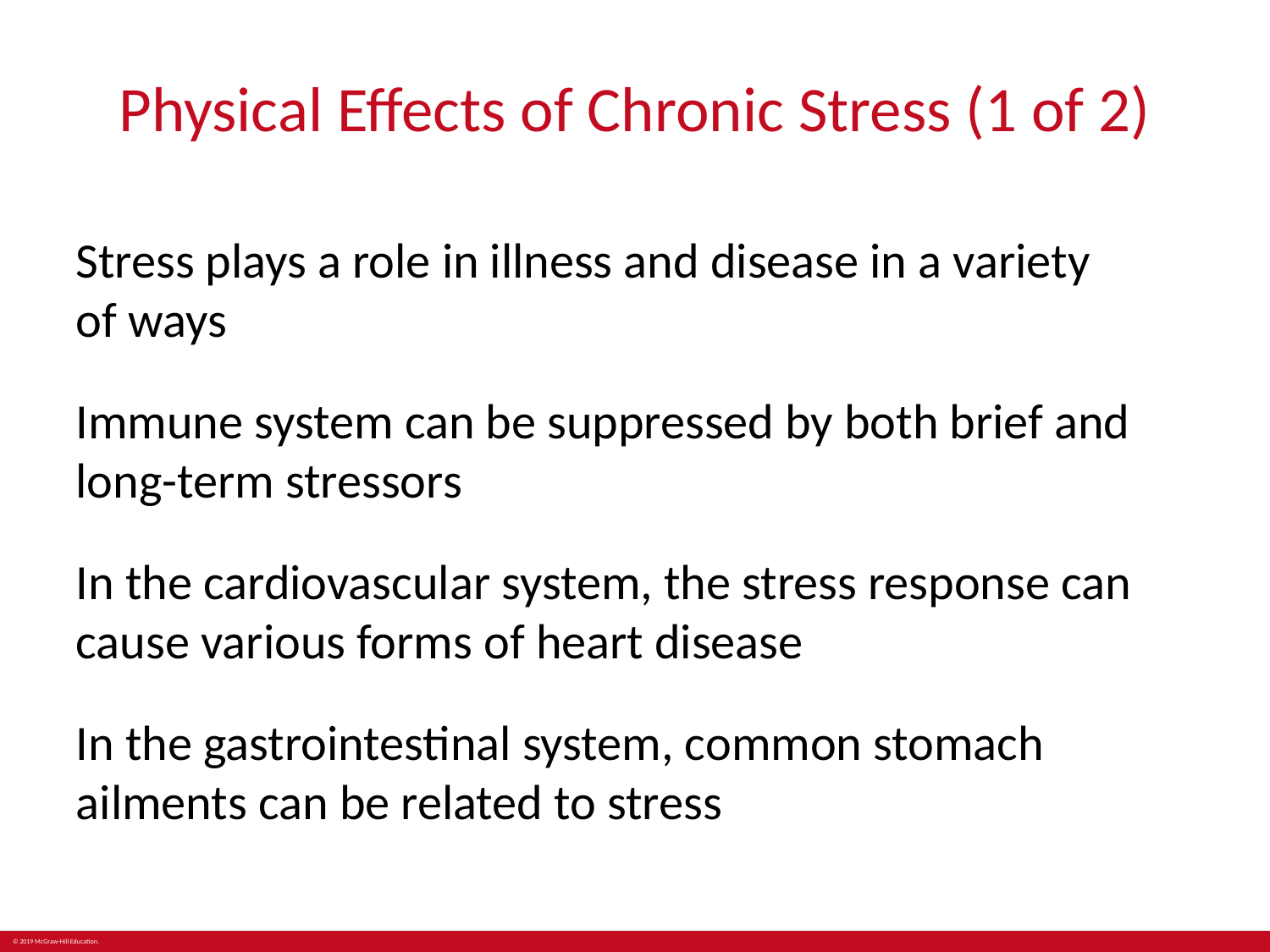

# Physical Effects of Chronic Stress (1 of 2)
Stress plays a role in illness and disease in a variety
of ways
Immune system can be suppressed by both brief and long-term stressors
In the cardiovascular system, the stress response can cause various forms of heart disease
In the gastrointestinal system, common stomach ailments can be related to stress